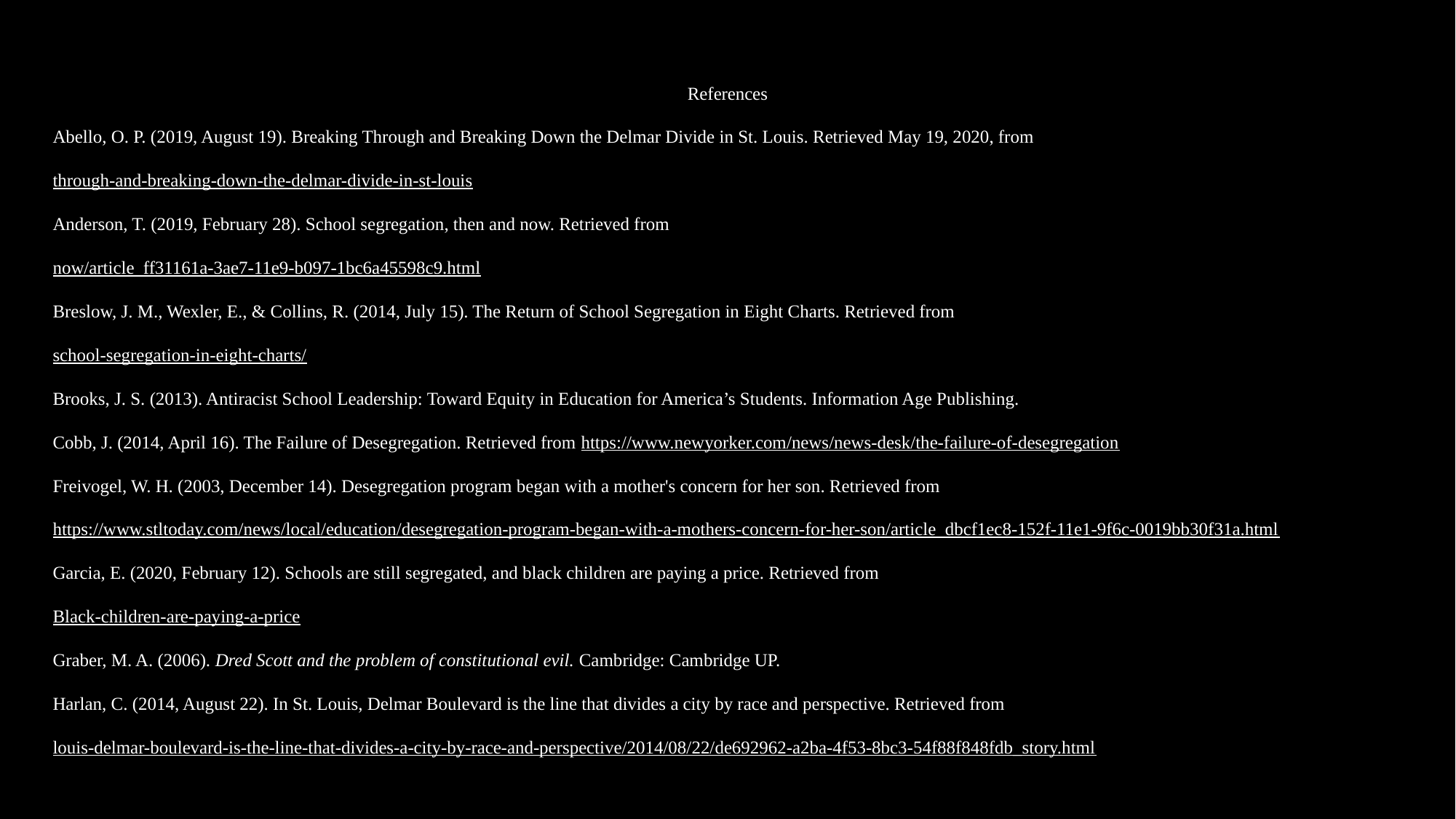

References
Abello, O. P. (2019, August 19). Breaking Through and Breaking Down the Delmar Divide in St. Louis. Retrieved May 19, 2020, from https://nextcity.org/features/view/breaking-	through-and-breaking-down-the-delmar-divide-in-st-louis
Anderson, T. (2019, February 28). School segregation, then and now. Retrieved from http://www.stlamerican.com/news/local_news/school-segregation-then-and-	now/article_ff31161a-3ae7-11e9-b097-1bc6a45598c9.html
Breslow, J. M., Wexler, E., & Collins, R. (2014, July 15). The Return of School Segregation in Eight Charts. Retrieved from https://www.pbs.org/wgbh/frontline/article/the-return-of-	school-segregation-in-eight-charts/
Brooks, J. S. (2013). Antiracist School Leadership: Toward Equity in Education for America’s Students. Information Age Publishing.
Cobb, J. (2014, April 16). The Failure of Desegregation. Retrieved from https://www.newyorker.com/news/news-desk/the-failure-of-desegregation
Freivogel, W. H. (2003, December 14). Desegregation program began with a mother's concern for her son. Retrieved from 	https://www.stltoday.com/news/local/education/desegregation-program-began-with-a-mothers-concern-for-her-son/article_dbcf1ec8-152f-11e1-9f6c-0019bb30f31a.html
Garcia, E. (2020, February 12). Schools are still segregated, and black children are paying a price. Retrieved from https://www.epi.org/publication/schools-are-still-segregated-and-	Black-children-are-paying-a-price
Graber, M. A. (2006). Dred Scott and the problem of constitutional evil. Cambridge: Cambridge UP.
Harlan, C. (2014, August 22). In St. Louis, Delmar Boulevard is the line that divides a city by race and perspective. Retrieved from https://www.washingtonpost.com/national/in-st-	louis-delmar-boulevard-is-the-line-that-divides-a-city-by-race-and-perspective/2014/08/22/de692962-a2ba-4f53-8bc3-54f88f848fdb_story.html